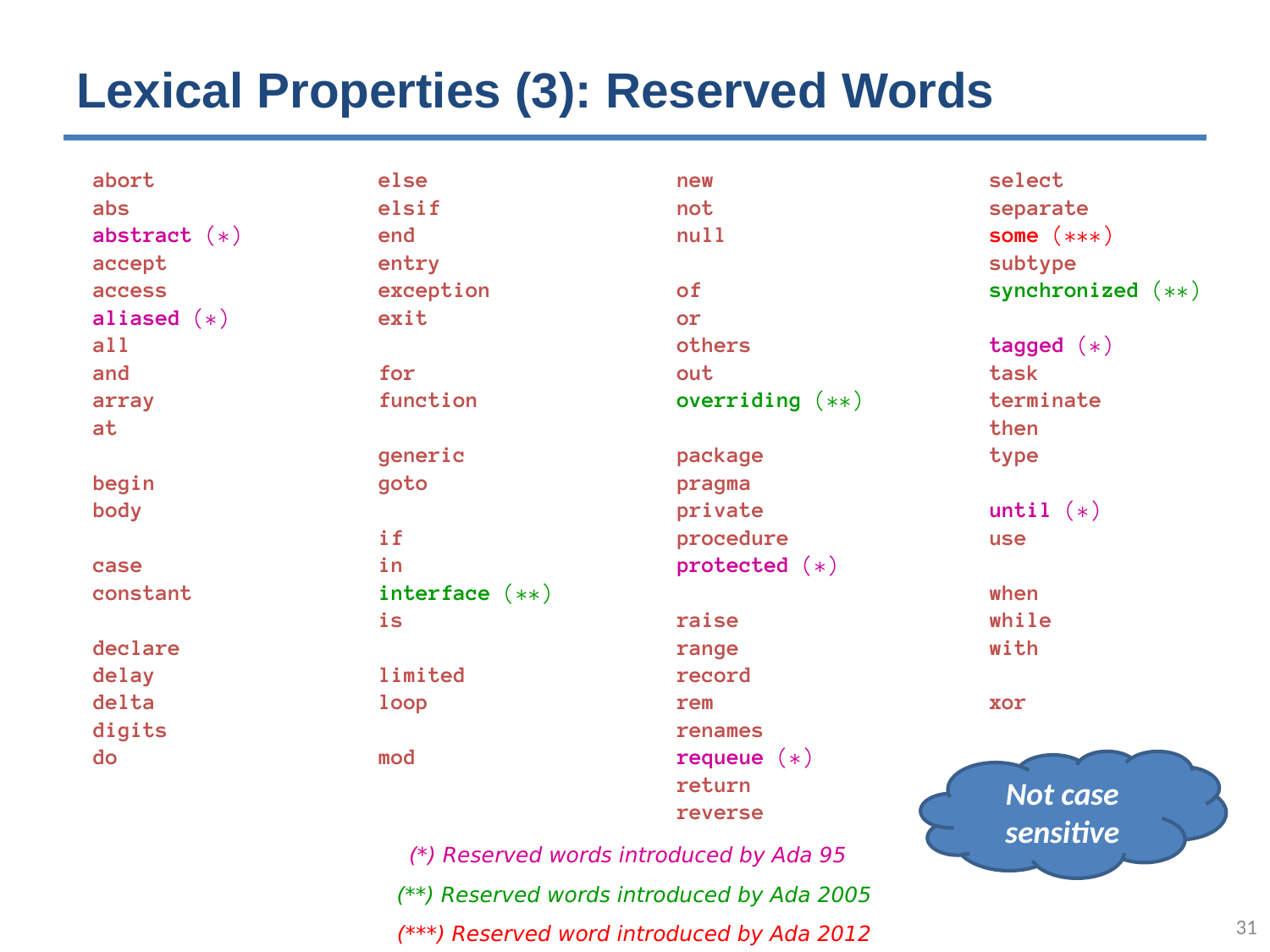

# Lexical Properties (3): Reserved Words
abort
abs
abstract (*)
accept
access
aliased (*)
all
and
array
at

begin
body

case
constant

declare
delay
delta
digits
do

else
elsif
end
entry
exception
exit

for
function

generic
goto

if
in
interface (**)
is

limited
loop

mod
new
not
null

of
or
others
out
overriding (**)

package
pragma
private
procedure
protected (*)

raise
range
record
rem
renames
requeue (*)
return
reverse

select
separate
some (***)
subtype
synchronized (**)

tagged (*)
task
terminate
then
type

until (*)
use

when
while
with

xor
Not case sensitive
(*) Reserved words introduced by Ada 95
(**) Reserved words introduced by Ada 2005
31
(***) Reserved word introduced by Ada 2012